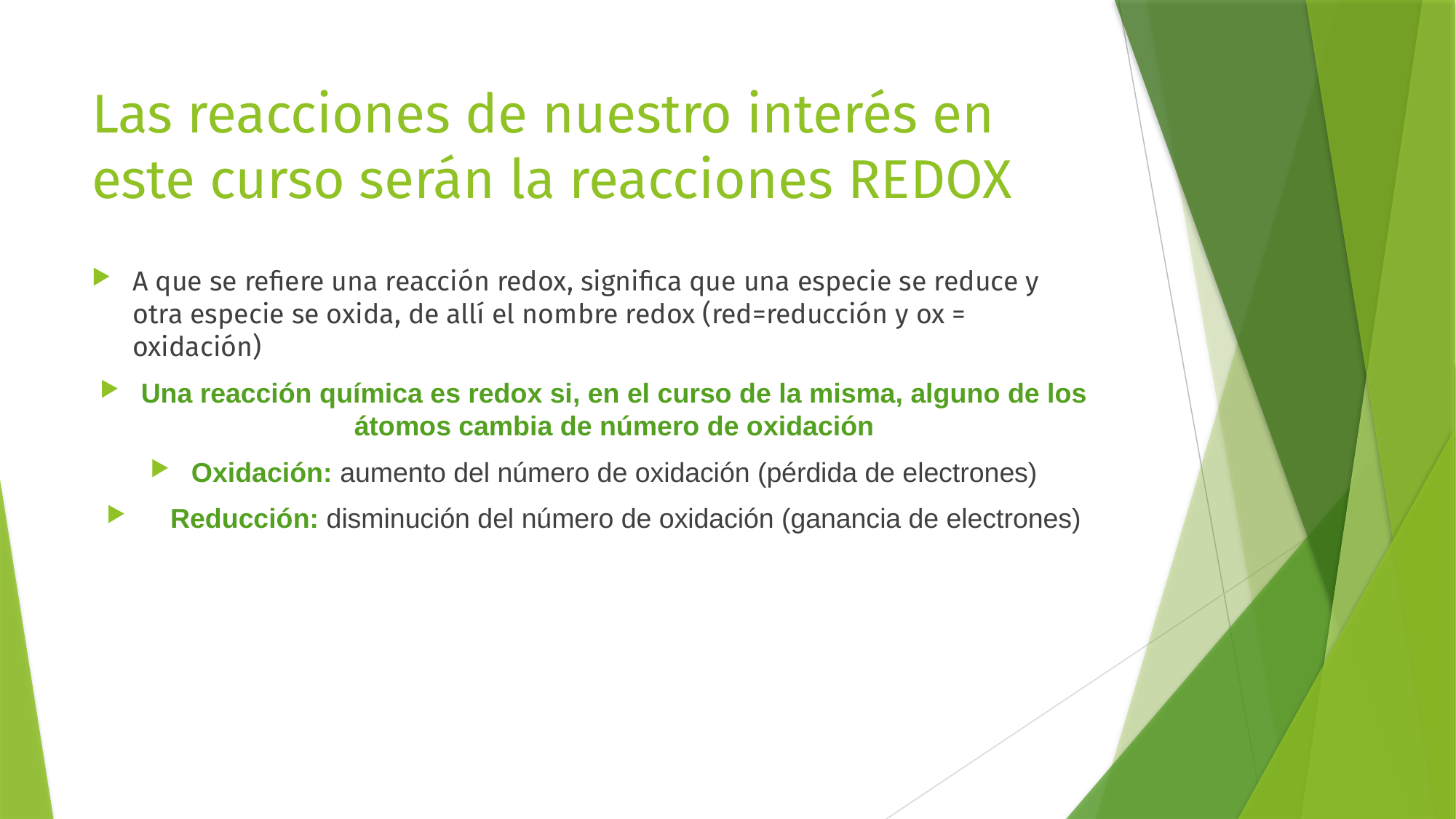

# Las reacciones de nuestro interés en este curso serán la reacciones REDOX
A que se refiere una reacción redox, significa que una especie se reduce y otra especie se oxida, de allí el nombre redox (red=reducción y ox = oxidación)
Una reacción química es redox si, en el curso de la misma, alguno de los átomos cambia de número de oxidación
Oxidación: aumento del número de oxidación (pérdida de electrones)
   Reducción: disminución del número de oxidación (ganancia de electrones)